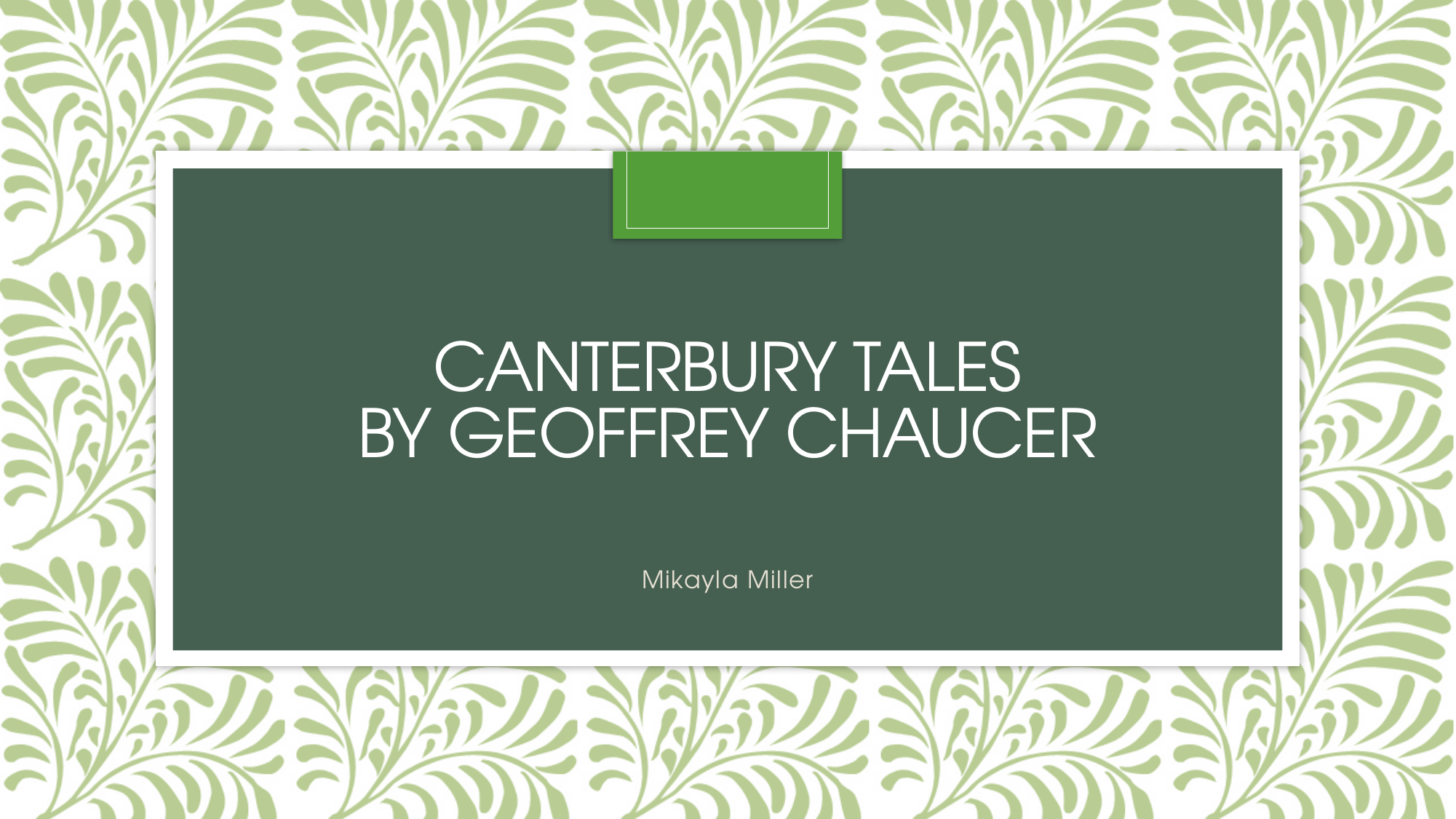

# Canterbury Tales By Geoffrey Chaucer
Mikayla Miller